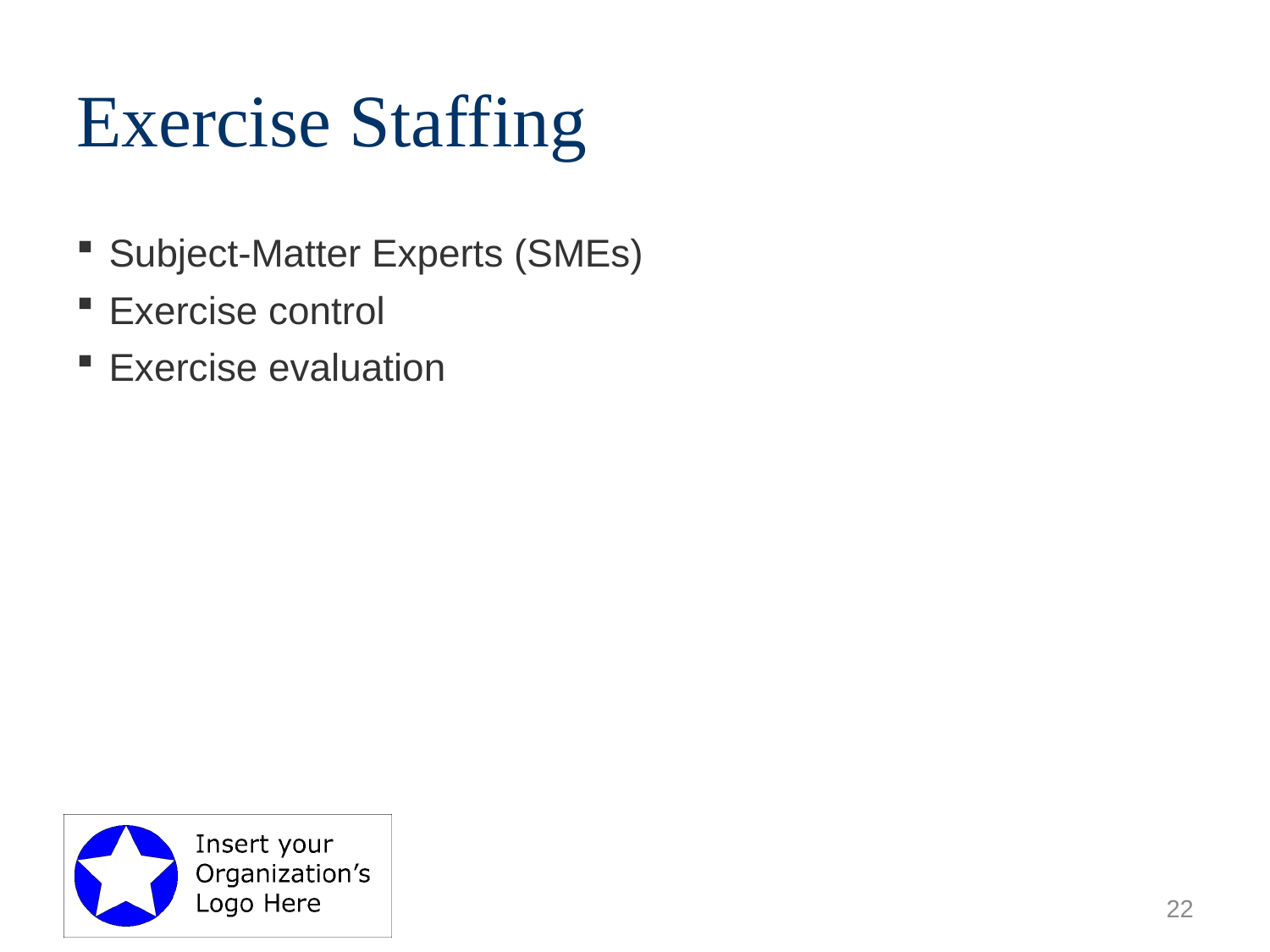

# Exercise Staffing
Subject-Matter Experts (SMEs)
Exercise control
Exercise evaluation
22